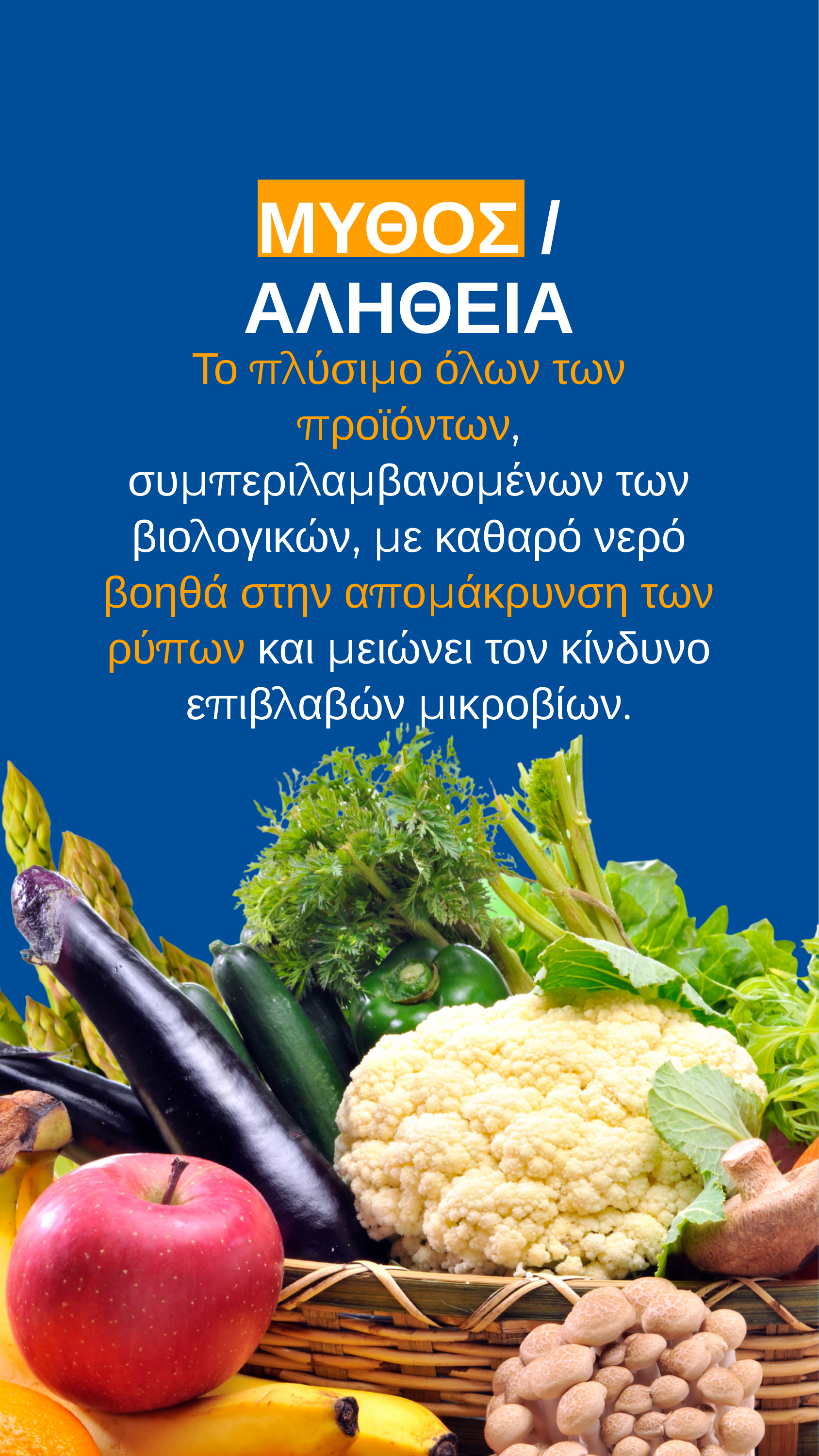

ΜΥΘΟΣ / ΑΛΗΘΕΙΑ

Το πλύσιμο όλων των προϊόντων, συμπεριλαμβανομένων των βιολογικών, με καθαρό νερό βοηθά στην απομάκρυνση των ρύπων και μειώνει τον κίνδυνο επιβλαβών μικροβίων.